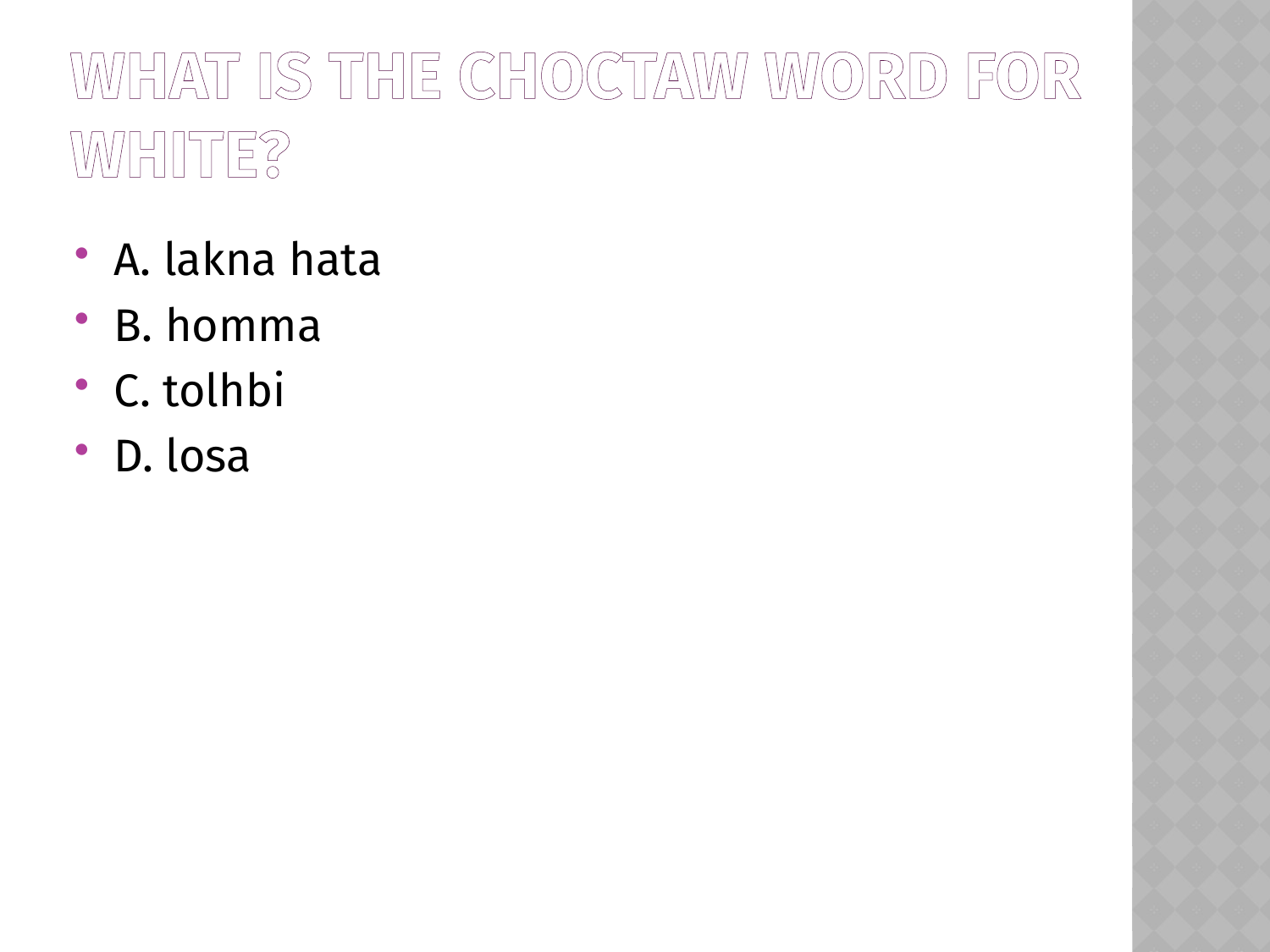

# What is the choctaw word for white?
A. lakna hata
B. homma
C. tolhbi
D. losa